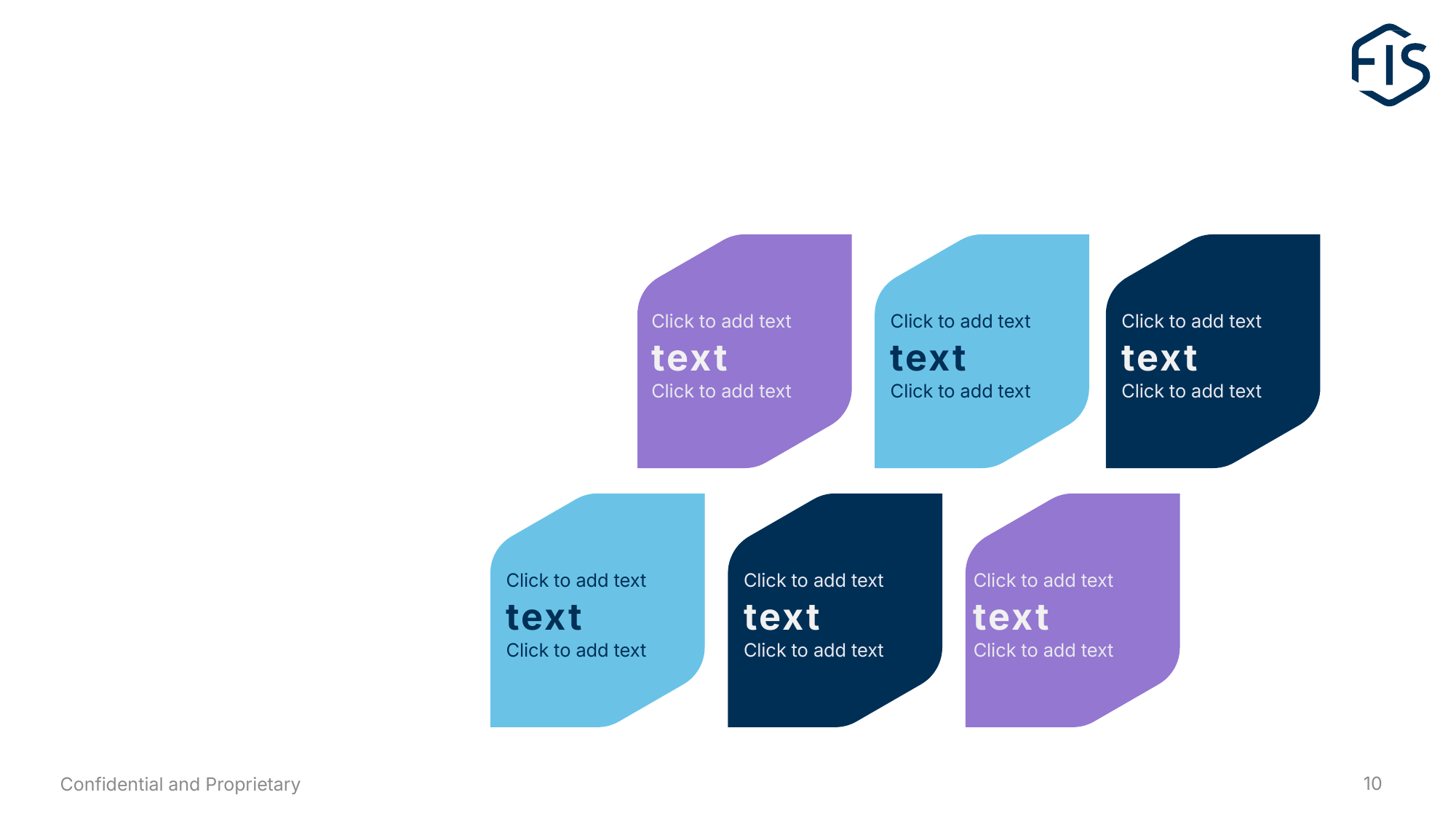

#

Click to add text
text
Click to add text
Click to add text
text
Click to add text
Click to add text
text
Click to add text

Click to add text
text
Click to add text
Click to add text
text
Click to add text
Click to add text
text
Click to add text
10
Confidential and Proprietary